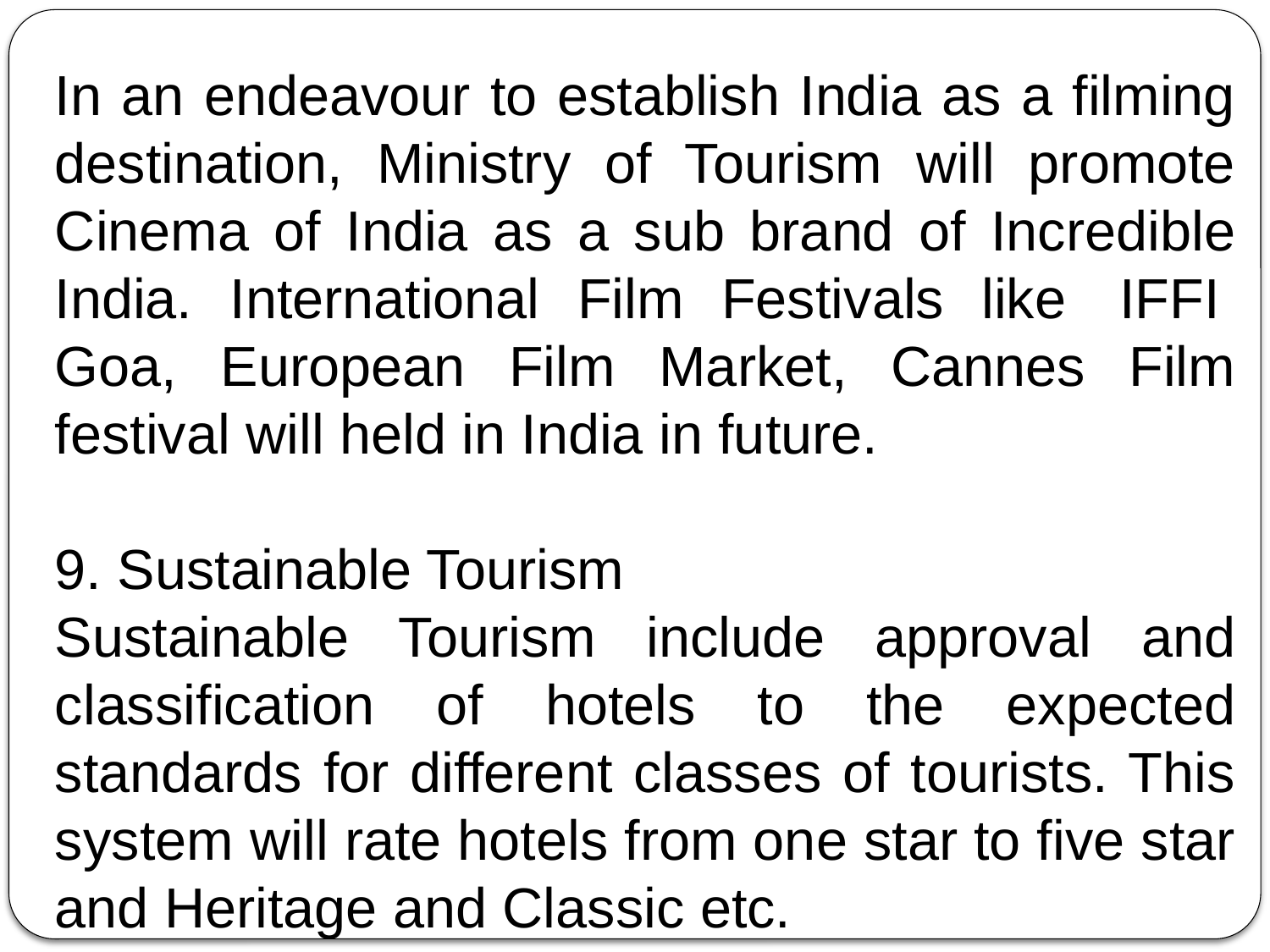

In an endeavour to establish India as a filming destination, Ministry of Tourism will promote Cinema of India as a sub brand of Incredible India. International Film Festivals like  IFFI  Goa, European Film Market, Cannes Film festival will held in India in future.

9. Sustainable Tourism
Sustainable Tourism include approval and classification of hotels to the expected standards for different classes of tourists. This system will rate hotels from one star to five star and Heritage and Classic etc.